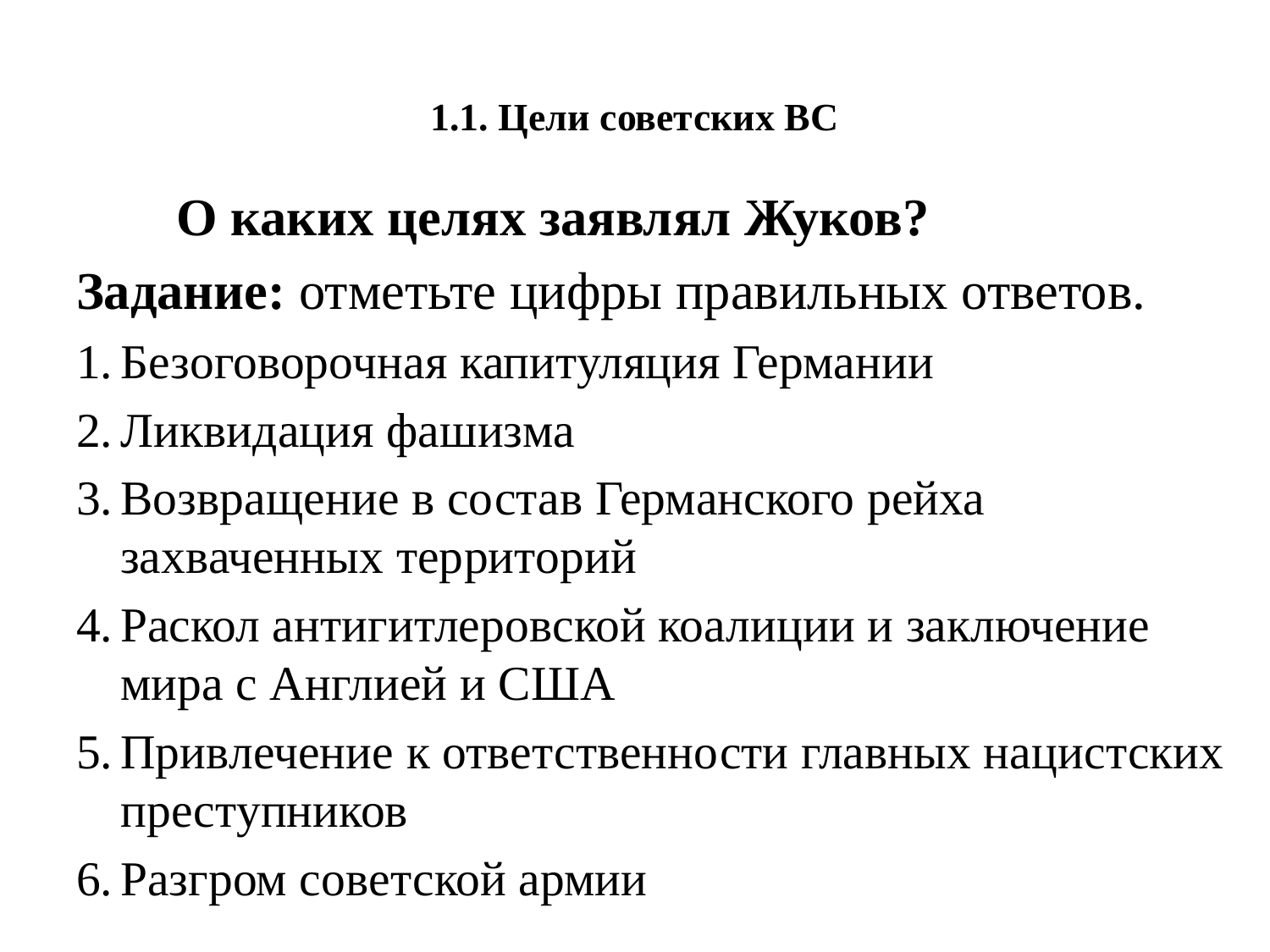

# 1.1. Цели советских ВС
	О каких целях заявлял Жуков?
Задание: отметьте цифры правильных ответов.
Безоговорочная капитуляция Германии
Ликвидация фашизма
Возвращение в состав Германского рейха захваченных территорий
Раскол антигитлеровской коалиции и заключение мира с Англией и США
Привлечение к ответственности главных нацистских преступников
Разгром советской армии